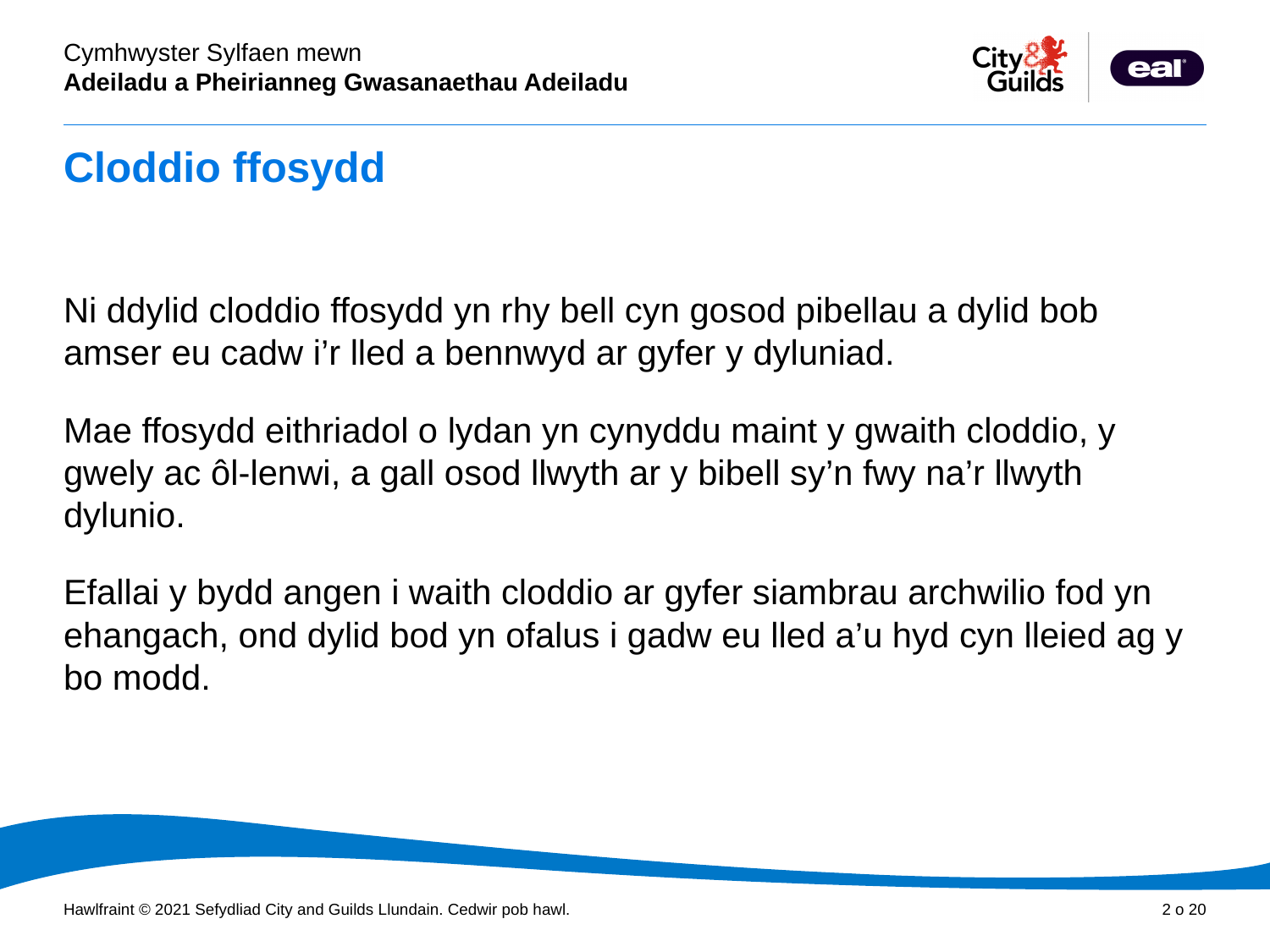

# Cloddio ffosydd

Ni ddylid cloddio ffosydd yn rhy bell cyn gosod pibellau a dylid bob amser eu cadw i’r lled a bennwyd ar gyfer y dyluniad.
Mae ffosydd eithriadol o lydan yn cynyddu maint y gwaith cloddio, y gwely ac ôl-lenwi, a gall osod llwyth ar y bibell sy’n fwy na’r llwyth dylunio.
Efallai y bydd angen i waith cloddio ar gyfer siambrau archwilio fod yn ehangach, ond dylid bod yn ofalus i gadw eu lled a’u hyd cyn lleied ag y bo modd.